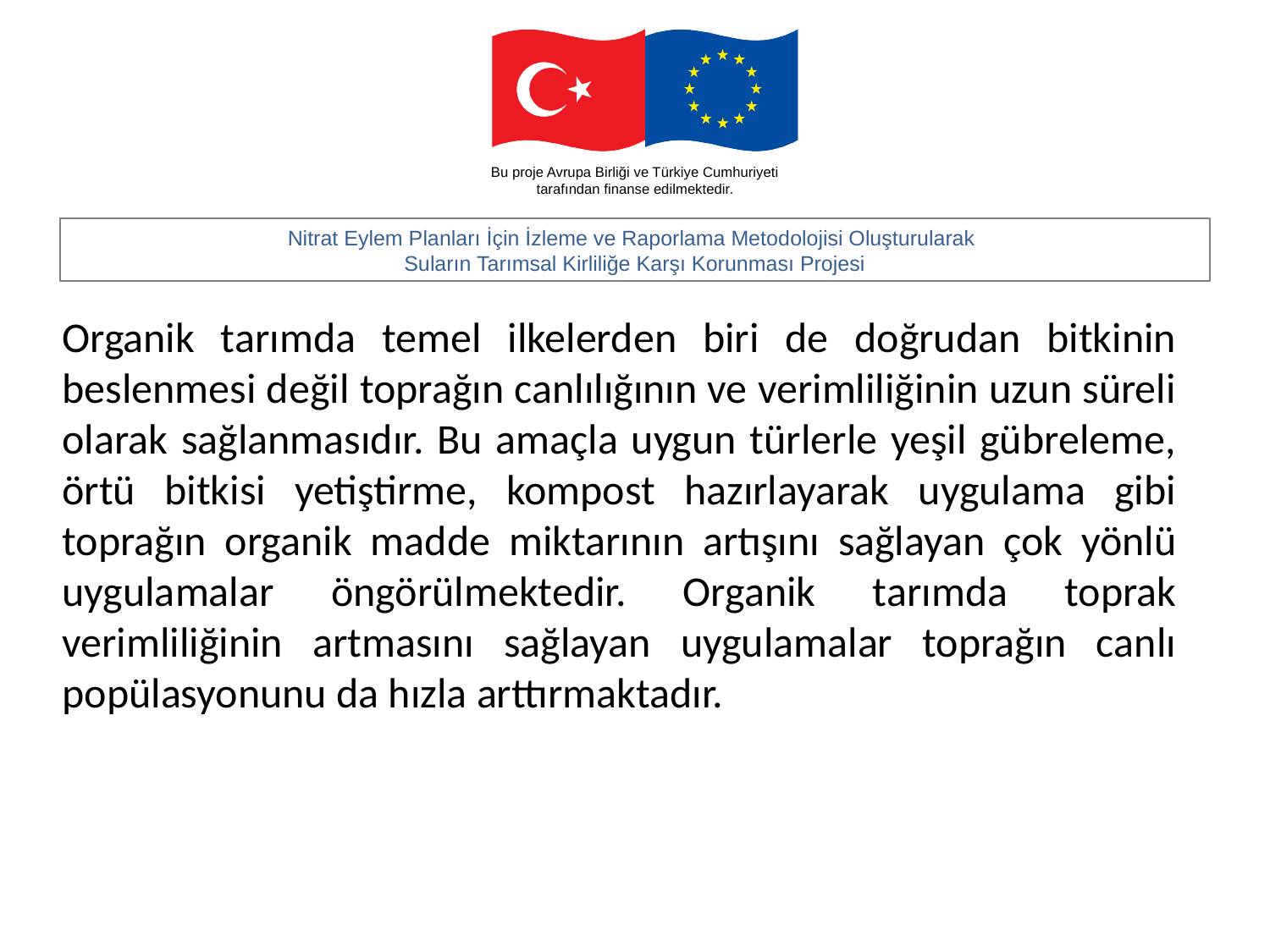

Organik tarımda temel ilkelerden biri de doğrudan bitkinin beslenmesi değil toprağın canlılığının ve verimliliğinin uzun süreli olarak sağlanmasıdır. Bu amaçla uygun türlerle yeşil gübreleme, örtü bitkisi yetiştirme, kompost hazırlayarak uygulama gibi toprağın organik madde miktarının artışını sağlayan çok yönlü uygulamalar öngörülmektedir. Organik tarımda toprak verimliliğinin artmasını sağlayan uygulamalar toprağın canlı popülasyonunu da hızla arttırmaktadır.